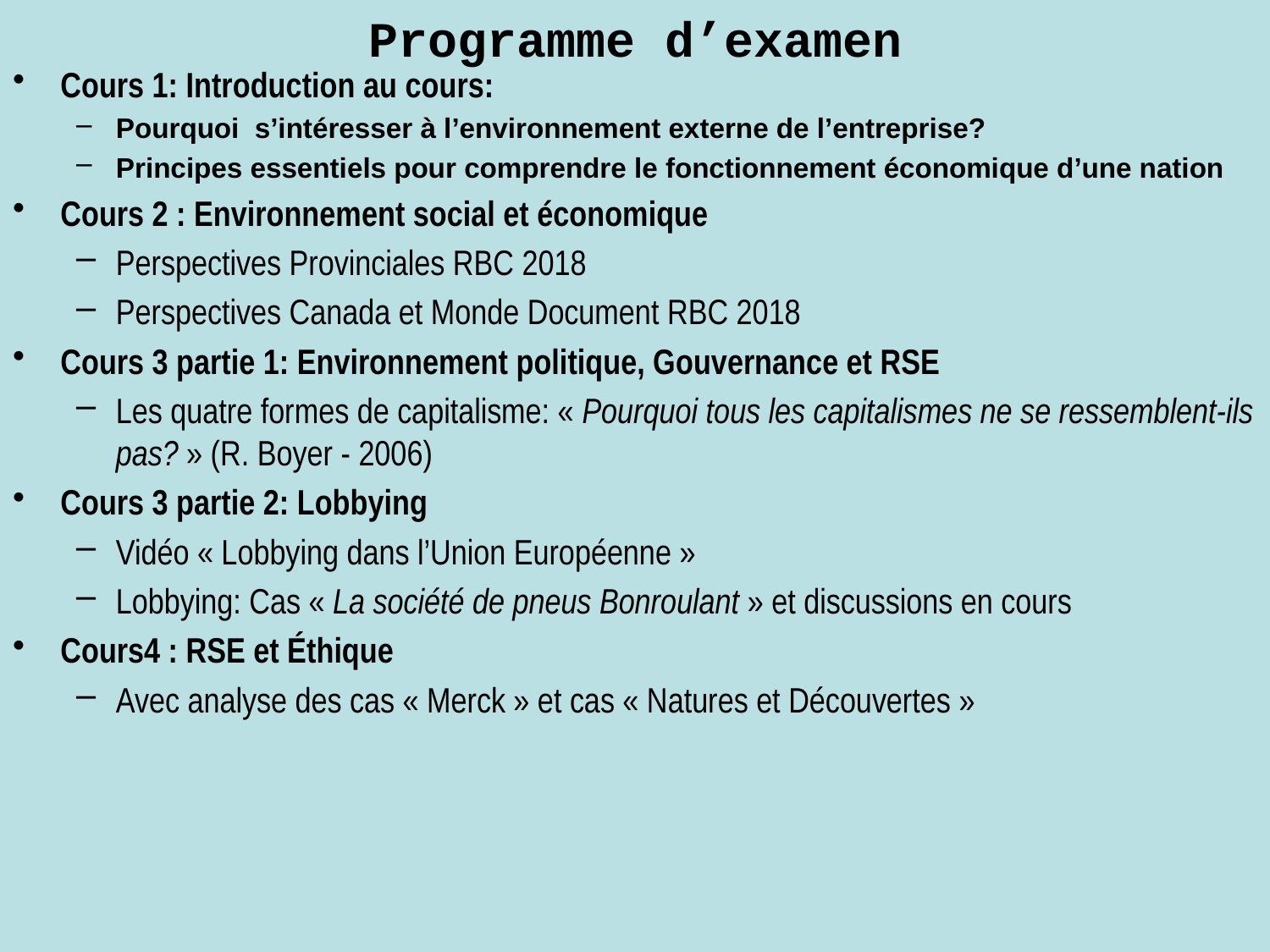

# Programme d’examen
Cours 1: Introduction au cours:
Pourquoi  s’intéresser à l’environnement externe de l’entreprise?
Principes essentiels pour comprendre le fonctionnement économique d’une nation
Cours 2 : Environnement social et économique
Perspectives Provinciales RBC 2018
Perspectives Canada et Monde Document RBC 2018
Cours 3 partie 1: Environnement politique, Gouvernance et RSE
Les quatre formes de capitalisme: « Pourquoi tous les capitalismes ne se ressemblent-ils pas? » (R. Boyer - 2006)
Cours 3 partie 2: Lobbying
Vidéo « Lobbying dans l’Union Européenne »
Lobbying: Cas « La société de pneus Bonroulant » et discussions en cours
Cours4 : RSE et Éthique
Avec analyse des cas « Merck » et cas « Natures et Découvertes »